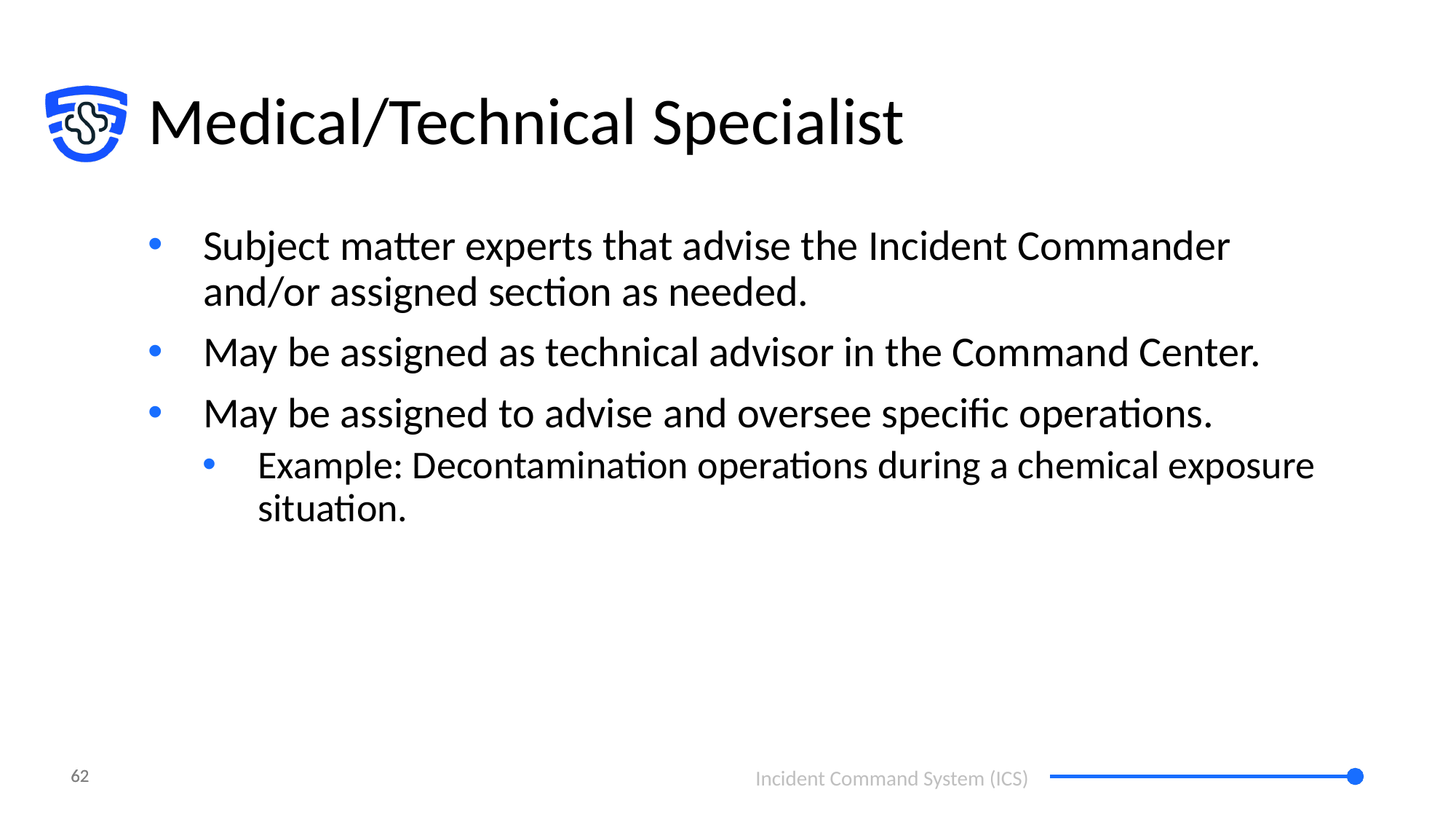

# Medical/Technical Specialist
Subject matter experts that advise the Incident Commander and/or assigned section as needed.
May be assigned as technical advisor in the Command Center.
May be assigned to advise and oversee specific operations.
Example: Decontamination operations during a chemical exposure situation.